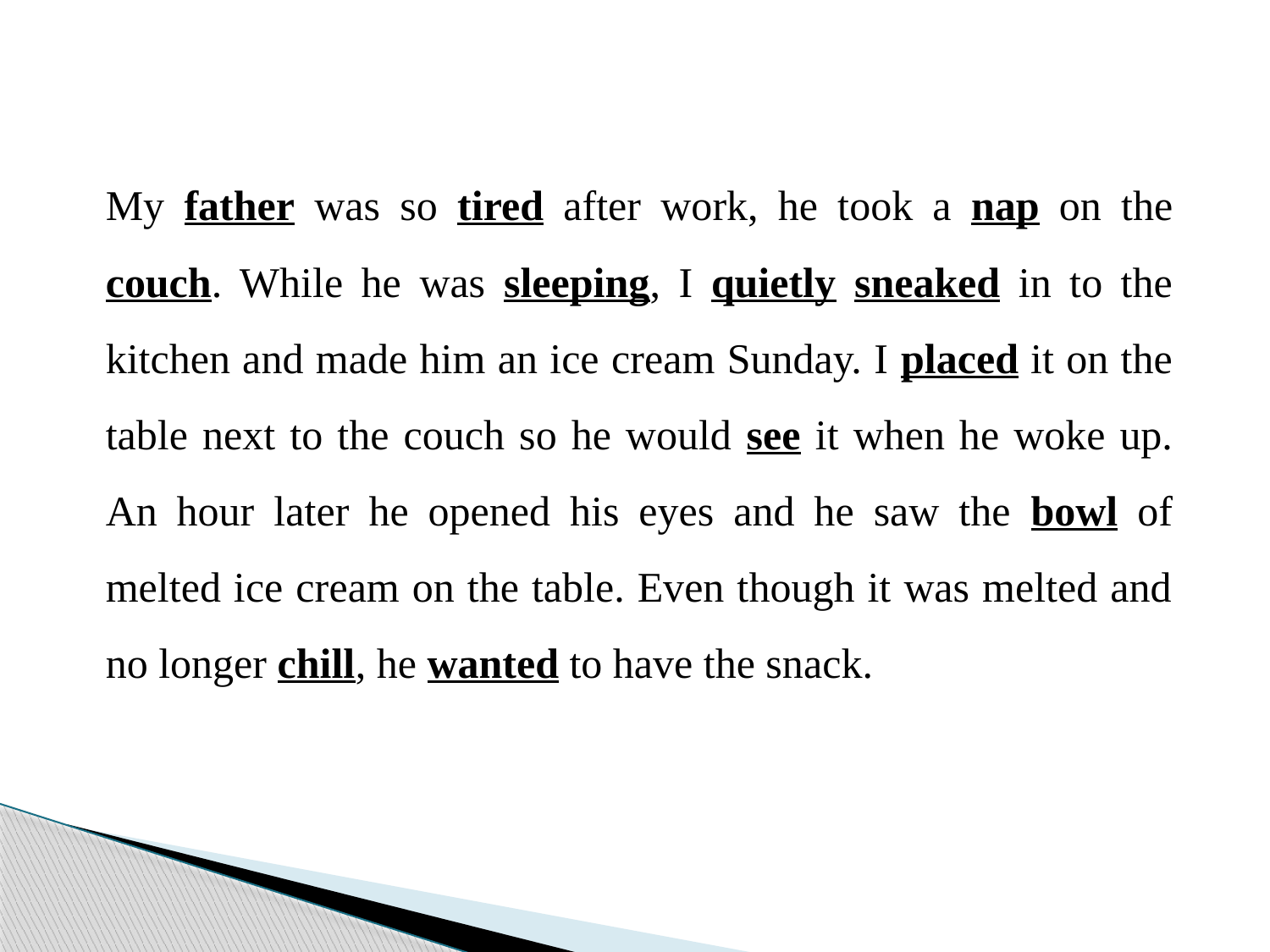

My father was so tired after work, he took a nap on the couch. While he was sleeping, I quietly sneaked in to the kitchen and made him an ice cream Sunday. I placed it on the table next to the couch so he would see it when he woke up. An hour later he opened his eyes and he saw the bowl of melted ice cream on the table. Even though it was melted and no longer chill, he wanted to have the snack.